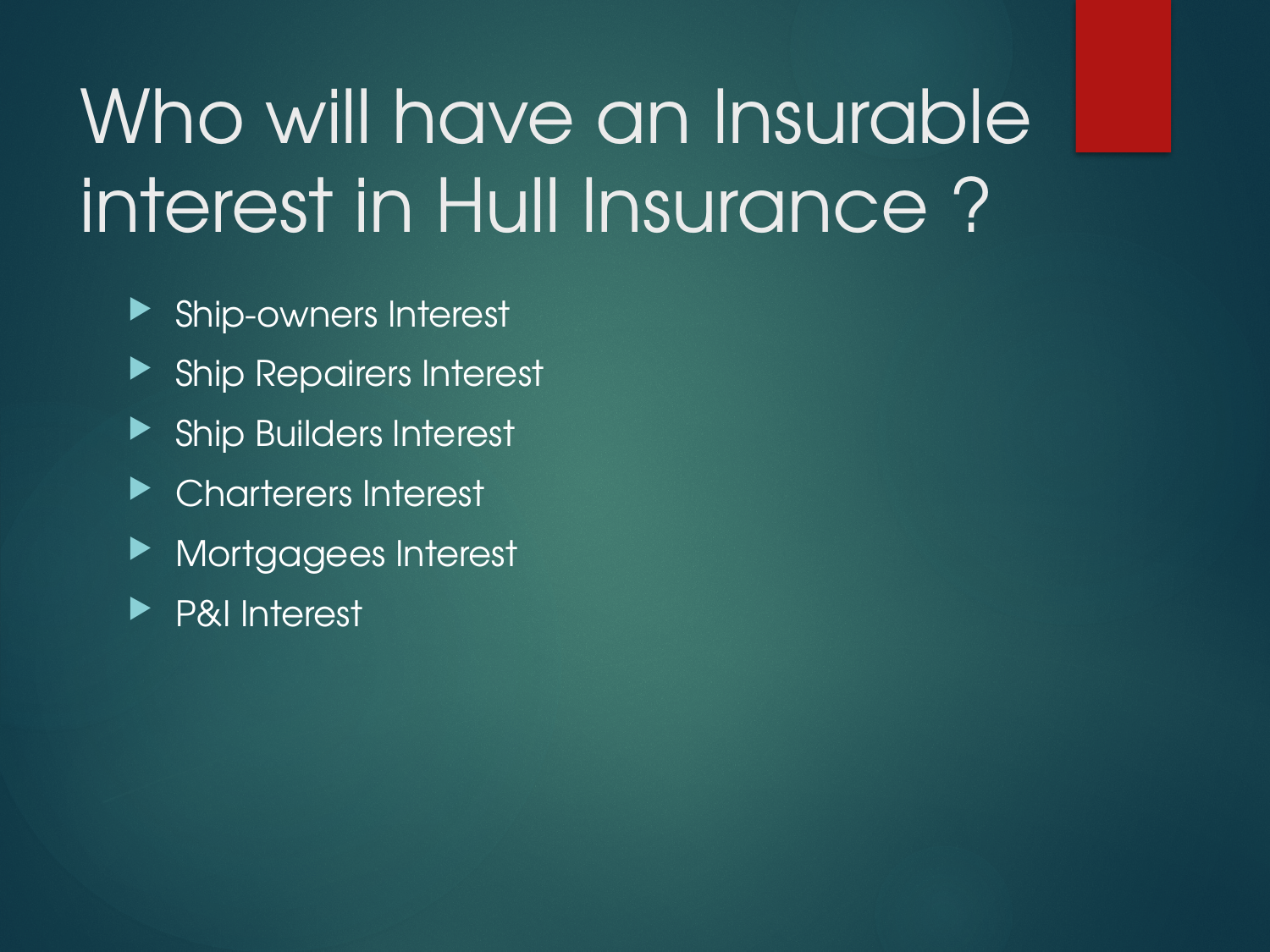

# Who will have an Insurable interest in Hull Insurance ?
Ship-owners Interest
Ship Repairers Interest
Ship Builders Interest
Charterers Interest
Mortgagees Interest
P&I Interest